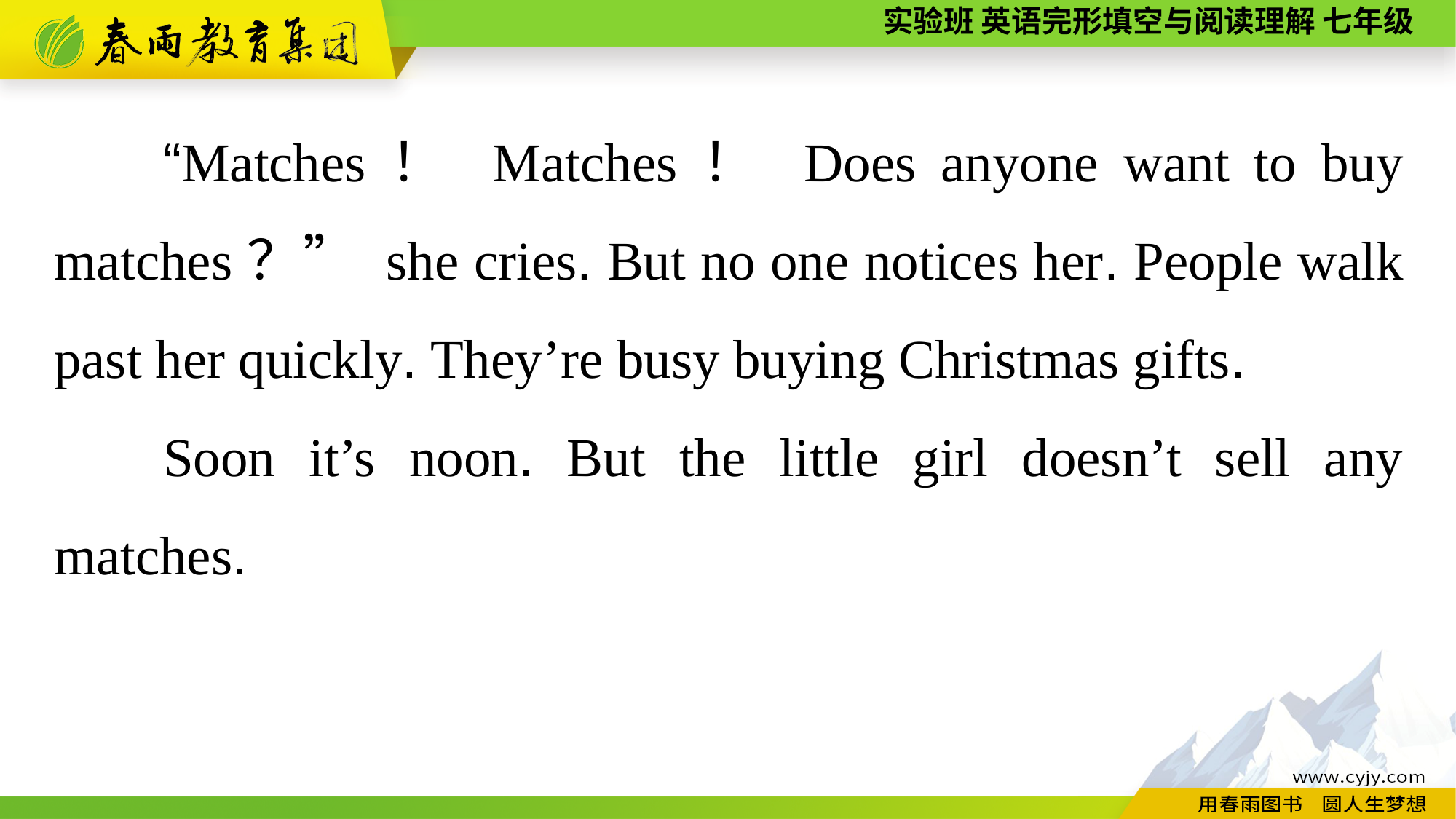

“Matches！ Matches！ Does anyone want to buy matches？” she cries. But no one notices her. People walk past her quickly. They’re busy buying Christmas gifts.
Soon it’s noon. But the little girl doesn’t sell any matches.